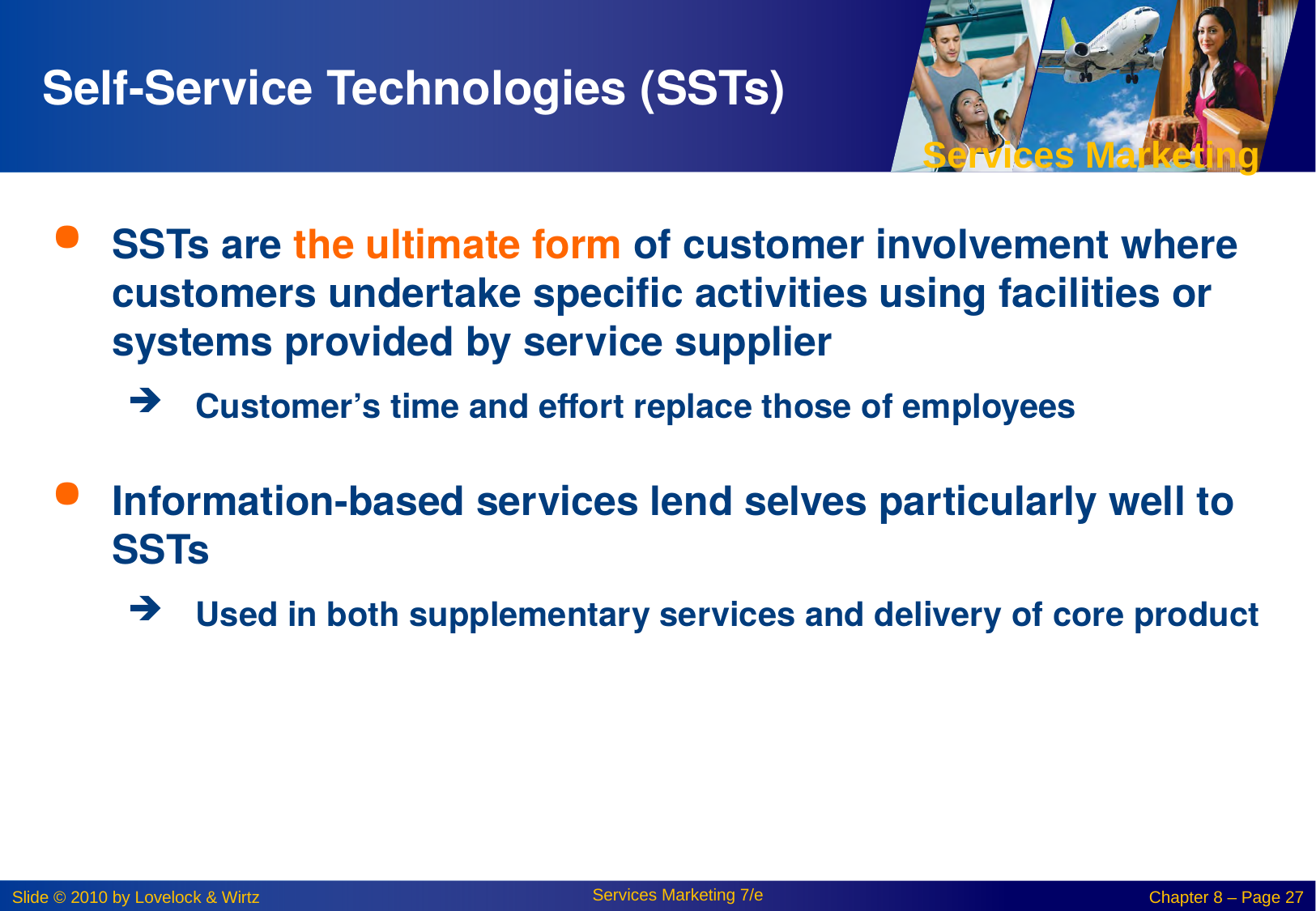

# Self-Service Technologies (SSTs)
SSTs are the ultimate form of customer involvement where customers undertake specific activities using facilities or systems provided by service supplier
Customer’s time and effort replace those of employees
Information-based services lend selves particularly well to SSTs
Used in both supplementary services and delivery of core product